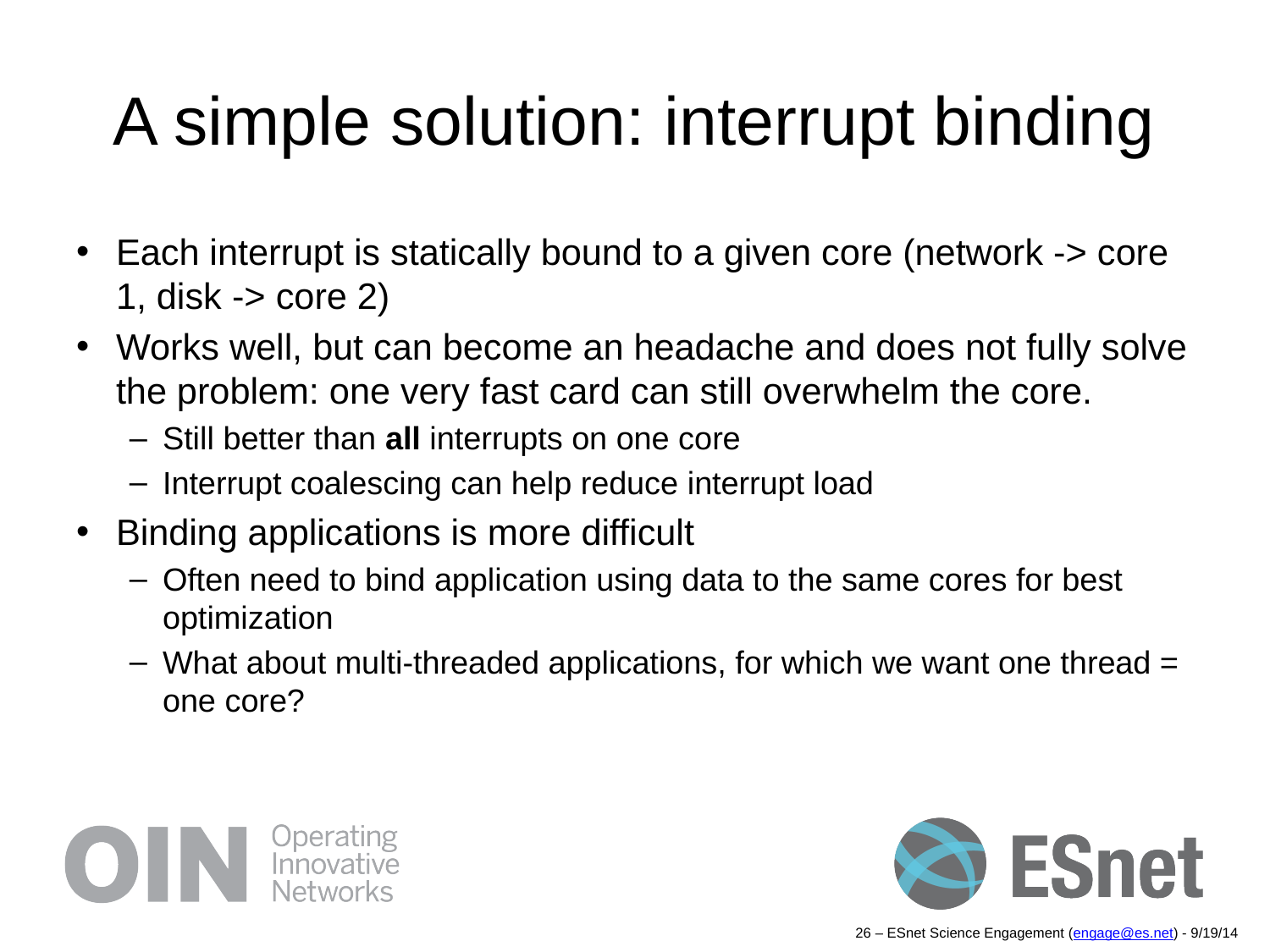

# A simple solution: interrupt binding
Each interrupt is statically bound to a given core (network -> core 1, disk -> core 2)
Works well, but can become an headache and does not fully solve the problem: one very fast card can still overwhelm the core.
Still better than all interrupts on one core
Interrupt coalescing can help reduce interrupt load
Binding applications is more difficult
Often need to bind application using data to the same cores for best optimization
What about multi-threaded applications, for which we want one thread = one core?
26 – ESnet Science Engagement (engage@es.net) - 9/19/14